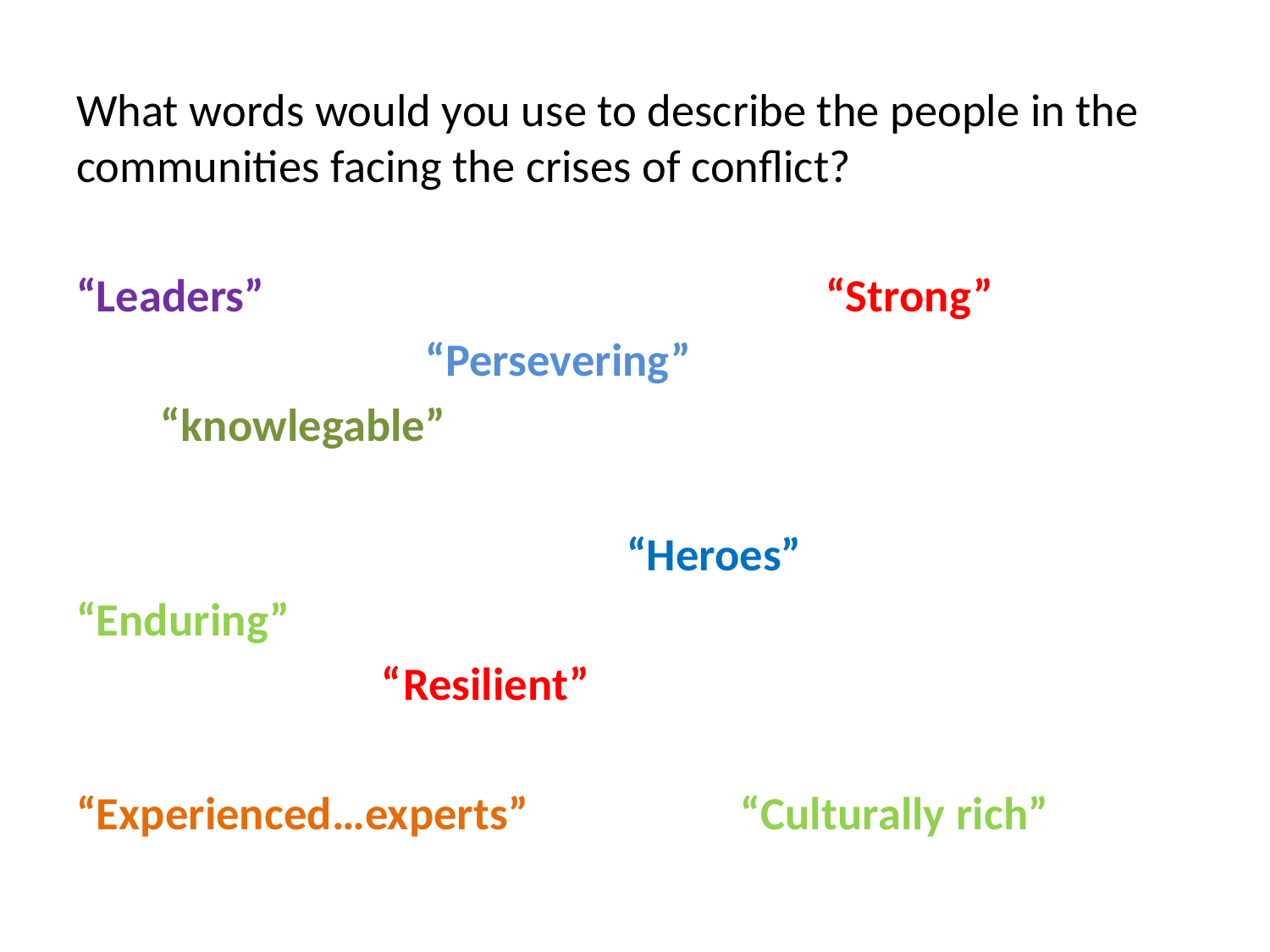

What words would you use to describe the people in the communities facing the crises of conflict?

“Leaders”                                                     “Strong”
                                 “Persevering”
        “knowlegable”

                                                    “Heroes”
“Enduring”
                             “Resilient”

“Experienced…experts”                    “Culturally rich”